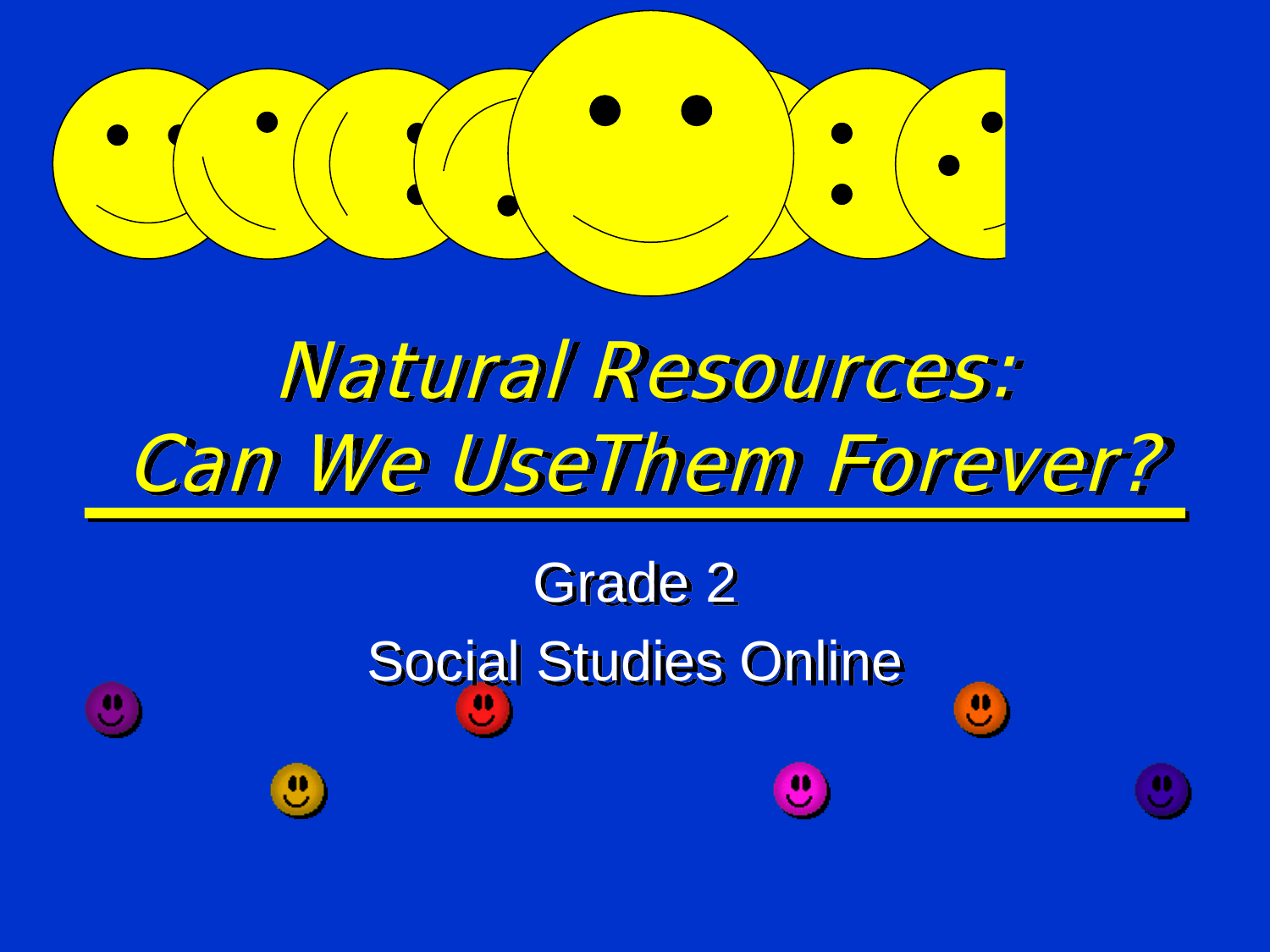

# Natural Resources: Can We UseThem Forever?
Grade 2
Social Studies Online